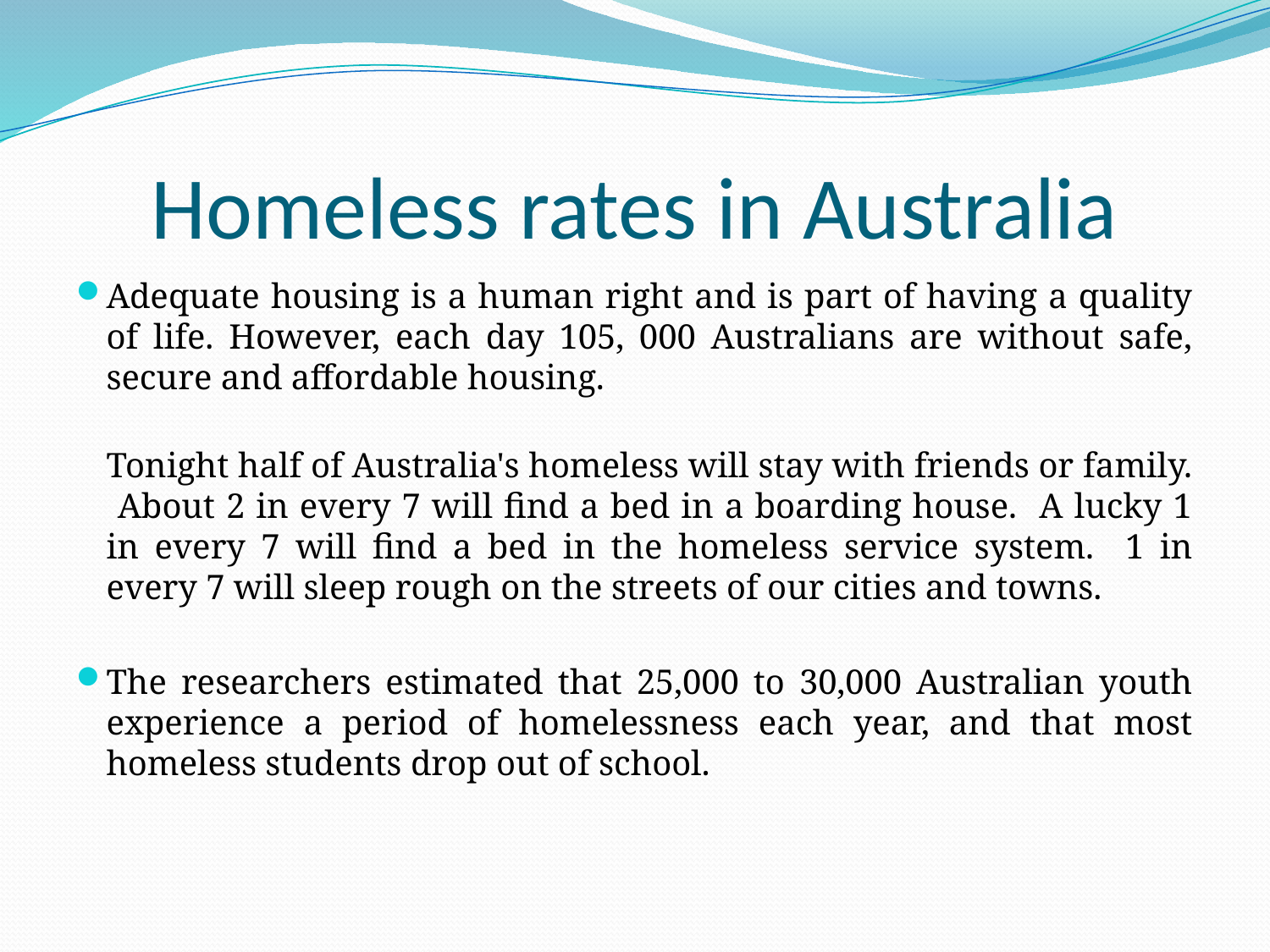

# Homeless rates in Australia
Adequate housing is a human right and is part of having a quality of life. However, each day 105, 000 Australians are without safe, secure and affordable housing.
Tonight half of Australia's homeless will stay with friends or family.  About 2 in every 7 will find a bed in a boarding house.  A lucky 1 in every 7 will find a bed in the homeless service system.  1 in every 7 will sleep rough on the streets of our cities and towns.

The researchers estimated that 25,000 to 30,000 Australian youth experience a period of homelessness each year, and that most homeless students drop out of school.